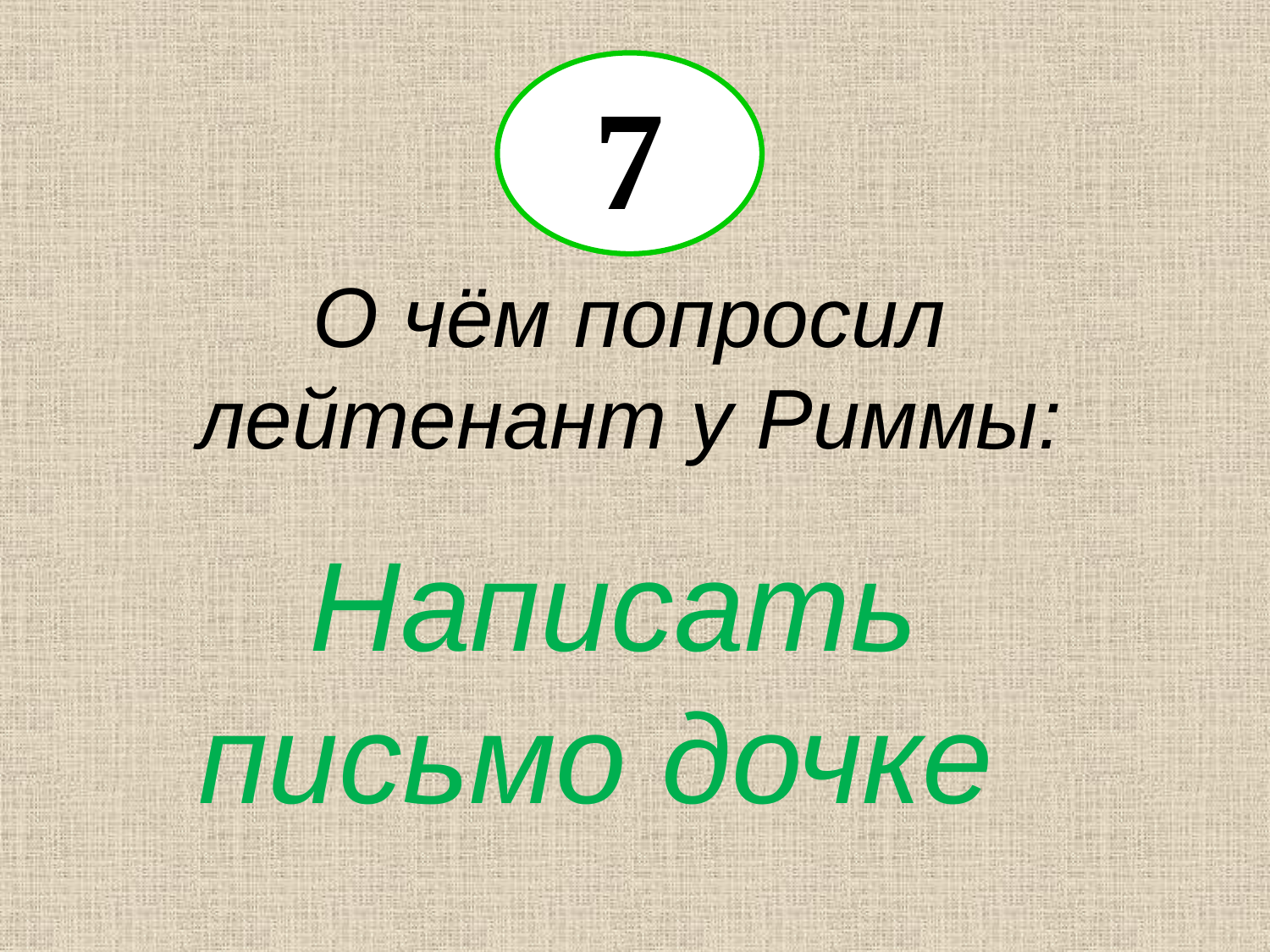

7
О чём попросил лейтенант у Риммы:
Написать письмо дочке